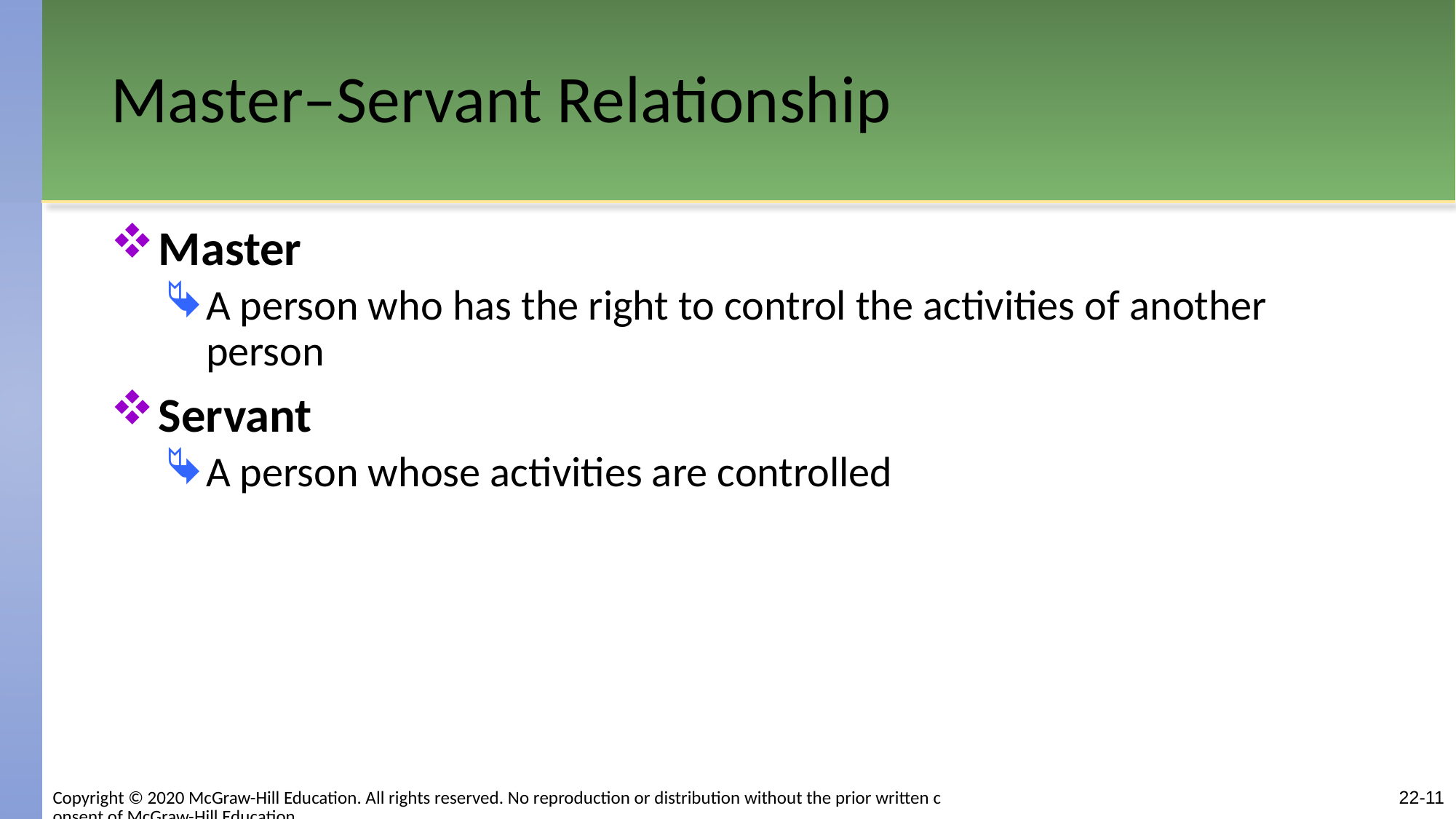

# Master–Servant Relationship
Master
A person who has the right to control the activities of another person
Servant
A person whose activities are controlled
22-11
Copyright © 2020 McGraw-Hill Education. All rights reserved. No reproduction or distribution without the prior written consent of McGraw-Hill Education.